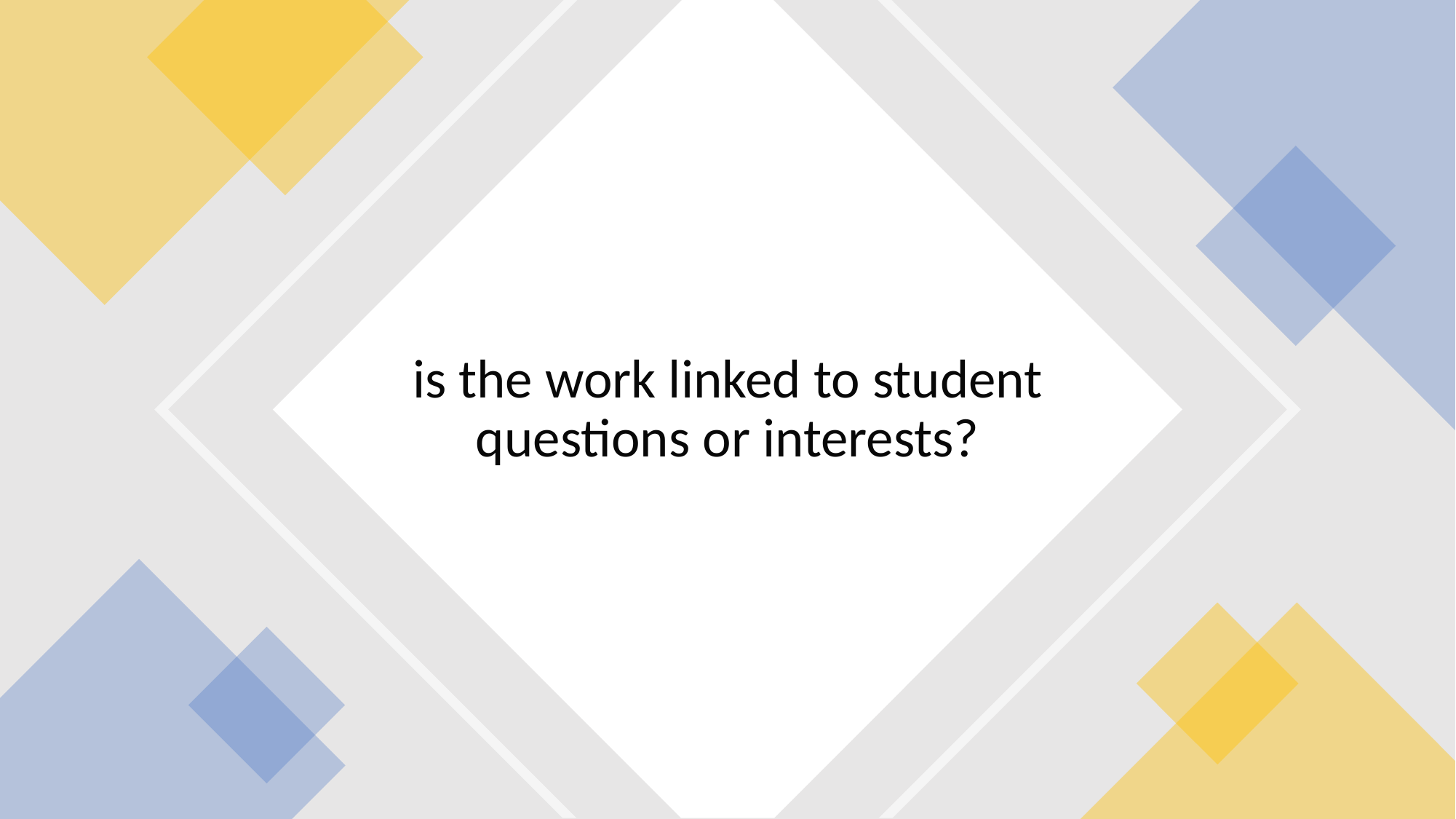

# is the work linked to student questions or interests?